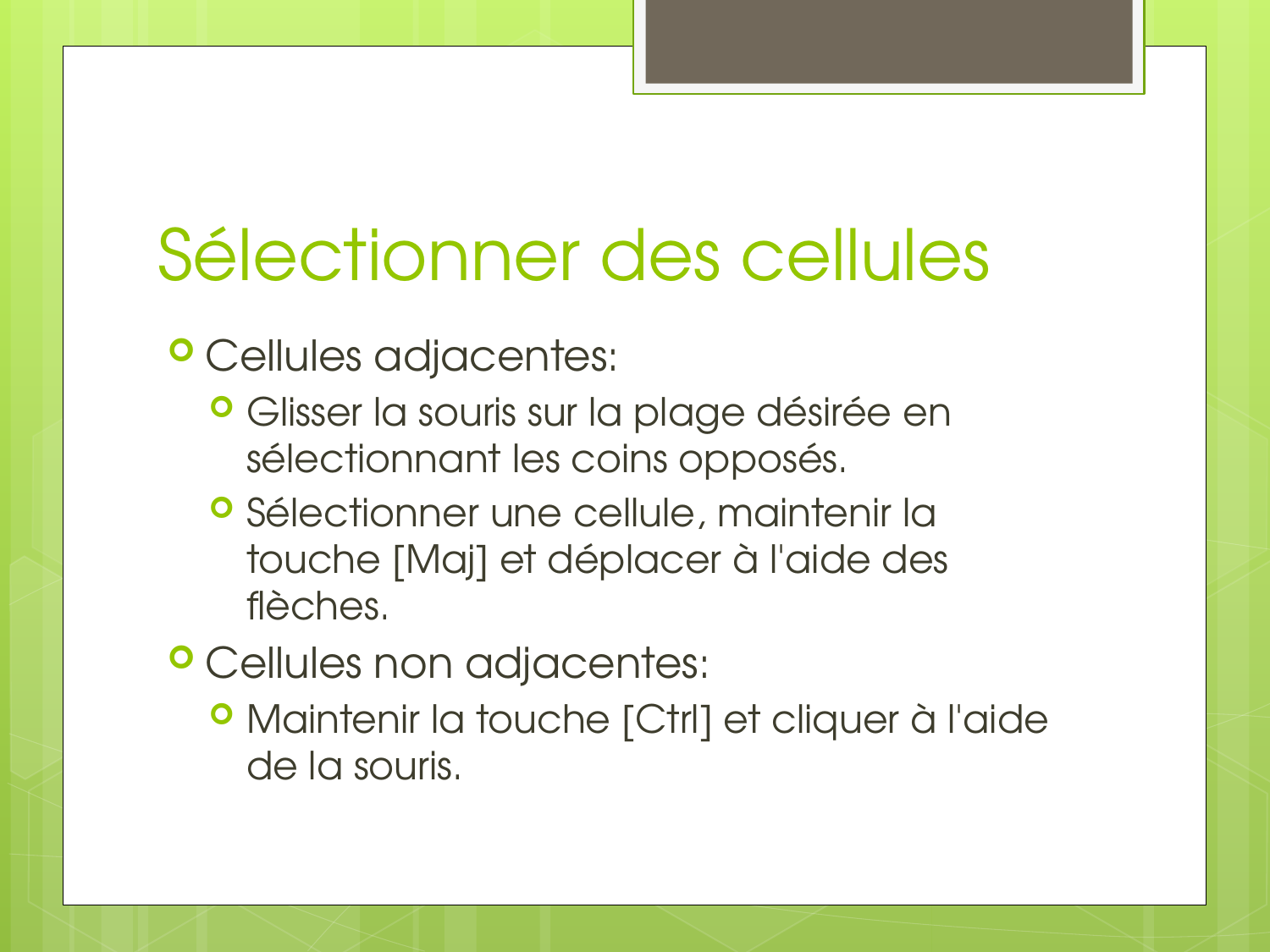

# Sélectionner des cellules
Cellules adjacentes:
Glisser la souris sur la plage désirée en sélectionnant les coins opposés.
Sélectionner une cellule, maintenir la touche [Maj] et déplacer à l'aide des flèches.
Cellules non adjacentes:
Maintenir la touche [Ctrl] et cliquer à l'aide de la souris.